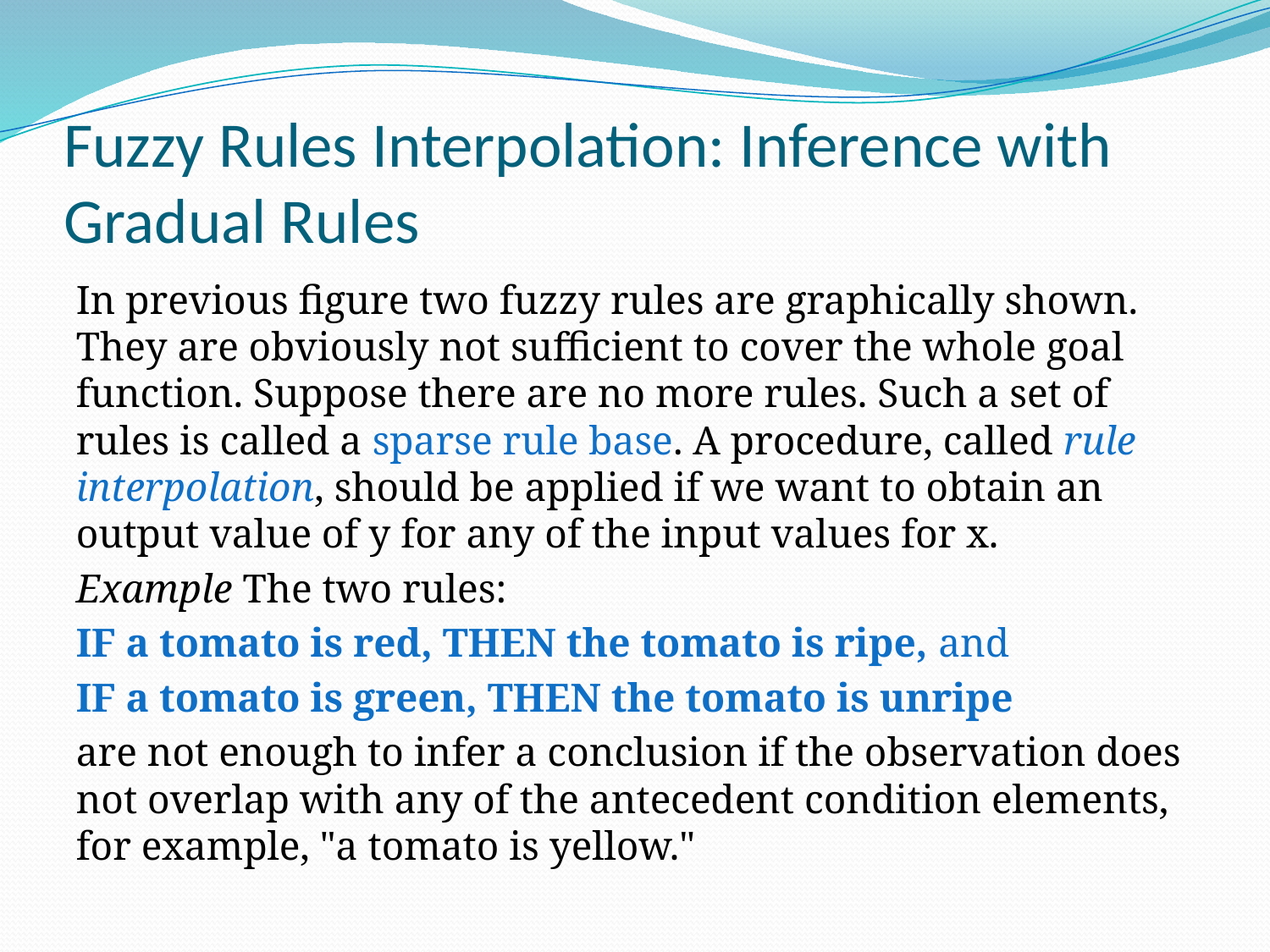

# Fuzzy Rules Interpolation: Inference with Gradual Rules
In previous figure two fuzzy rules are graphically shown. They are obviously not sufficient to cover the whole goal function. Suppose there are no more rules. Such a set of rules is called a sparse rule base. A procedure, called rule interpolation, should be applied if we want to obtain an output value of y for any of the input values for x.
Example The two rules:
IF a tomato is red, THEN the tomato is ripe, and
IF a tomato is green, THEN the tomato is unripe
are not enough to infer a conclusion if the observation does not overlap with any of the antecedent condition elements, for example, "a tomato is yellow."